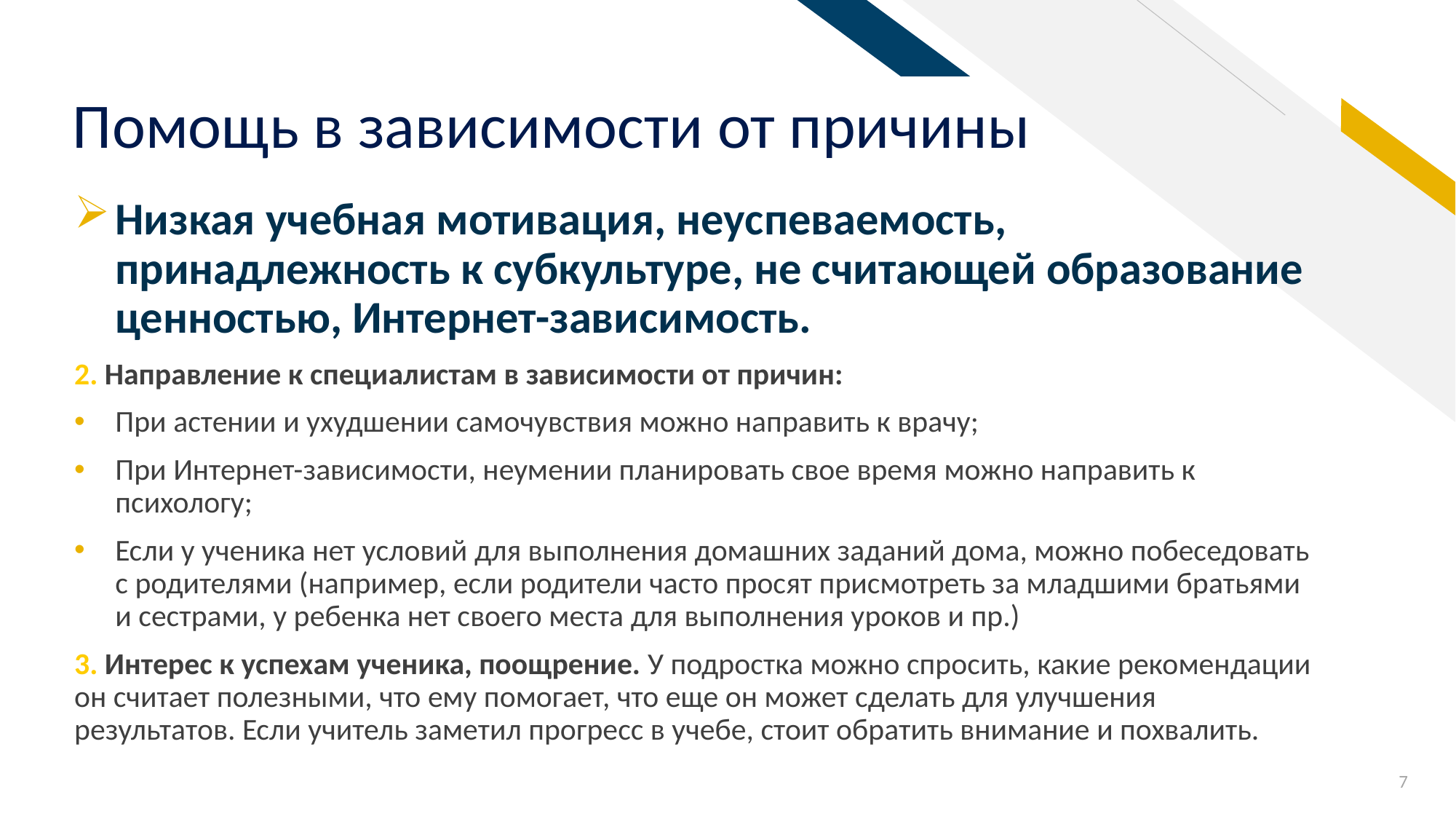

# Помощь в зависимости от причины

Низкая учебная мотивация, неуспеваемость, принадлежность к субкультуре, не считающей образование ценностью, Интернет-зависимость.
2. Направление к специалистам в зависимости от причин:
При астении и ухудшении самочувствия можно направить к врачу;
При Интернет-зависимости, неумении планировать свое время можно направить к психологу;
Если у ученика нет условий для выполнения домашних заданий дома, можно побеседовать с родителями (например, если родители часто просят присмотреть за младшими братьями и сестрами, у ребенка нет своего места для выполнения уроков и пр.)
3. Интерес к успехам ученика, поощрение. У подростка можно спросить, какие рекомендации он считает полезными, что ему помогает, что еще он может сделать для улучшения результатов. Если учитель заметил прогресс в учебе, стоит обратить внимание и похвалить.
7